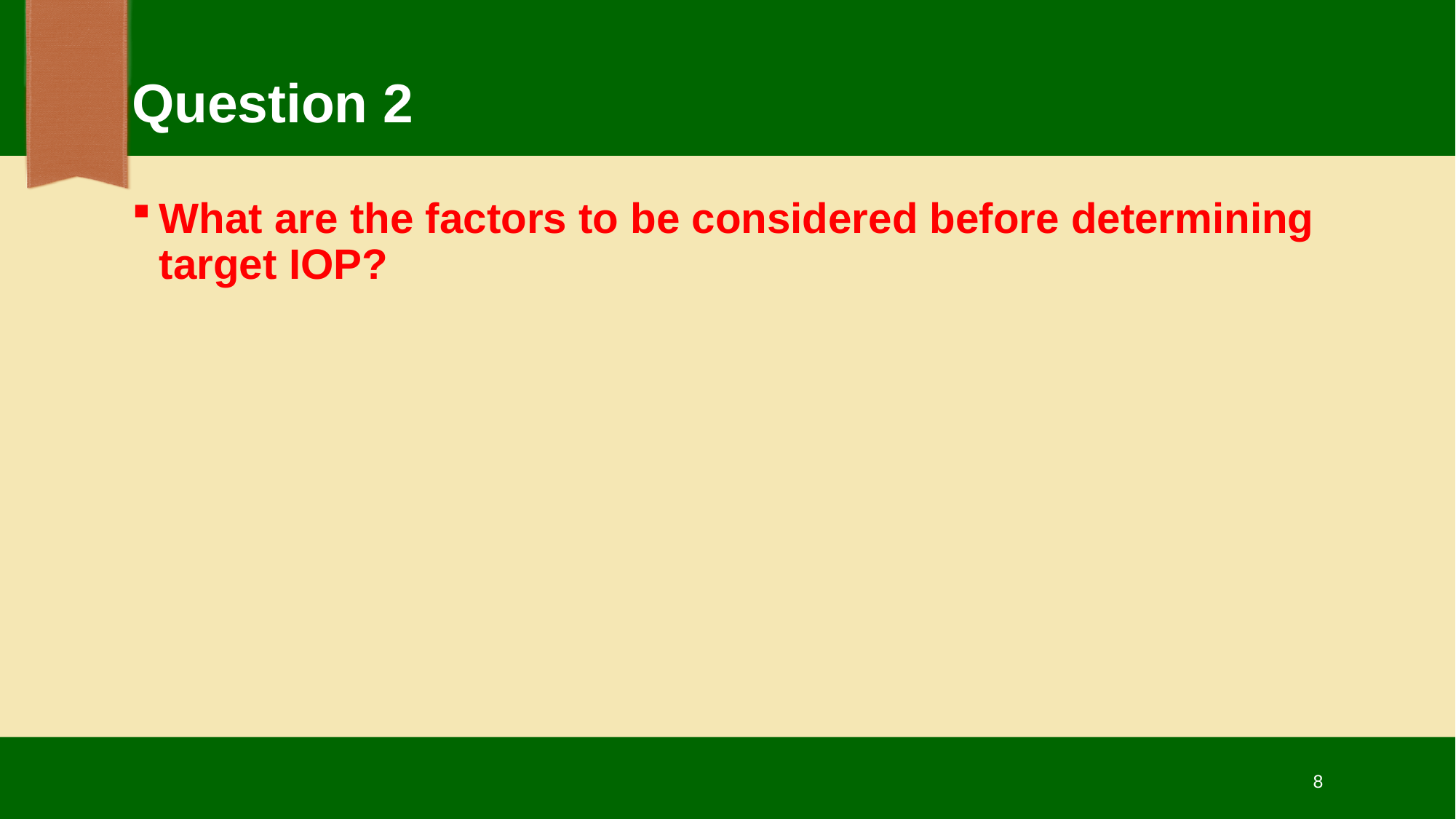

# Question 2
What are the factors to be considered before determining target IOP?
8